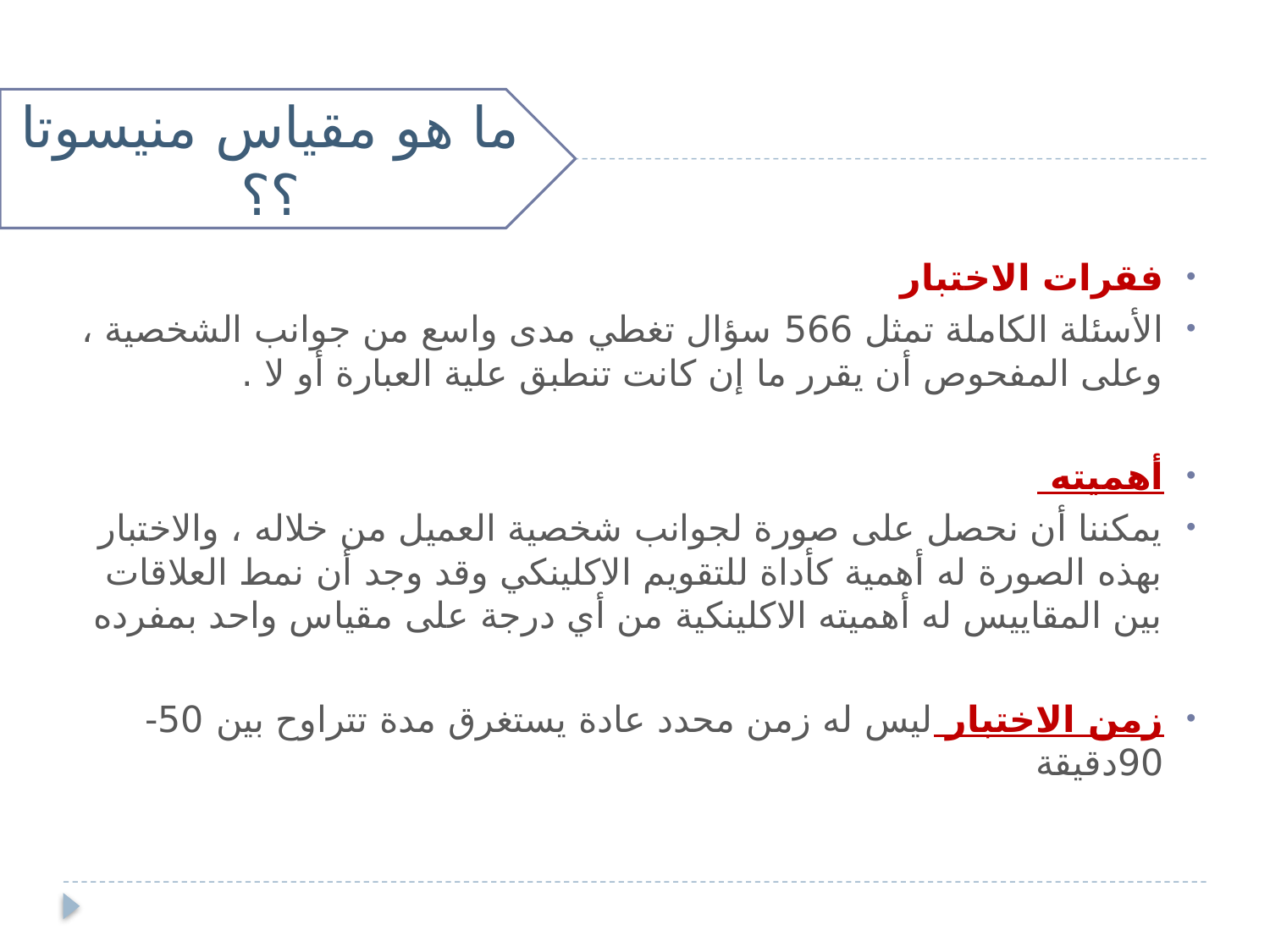

ما هو مقياس منيسوتا ؟؟
فقرات الاختبار
الأسئلة الكاملة تمثل 566 سؤال تغطي مدى واسع من جوانب الشخصية ، وعلى المفحوص أن يقرر ما إن كانت تنطبق علية العبارة أو لا .

أهميته
يمكننا أن نحصل على صورة لجوانب شخصية العميل من خلاله ، والاختبار بهذه الصورة له أهمية كأداة للتقويم الاكلينكي وقد وجد أن نمط العلاقات بين المقاييس له أهميته الاكلينكية من أي درجة على مقياس واحد بمفرده

زمن الاختبار ليس له زمن محدد عادة يستغرق مدة تتراوح بين 50- 90دقيقة